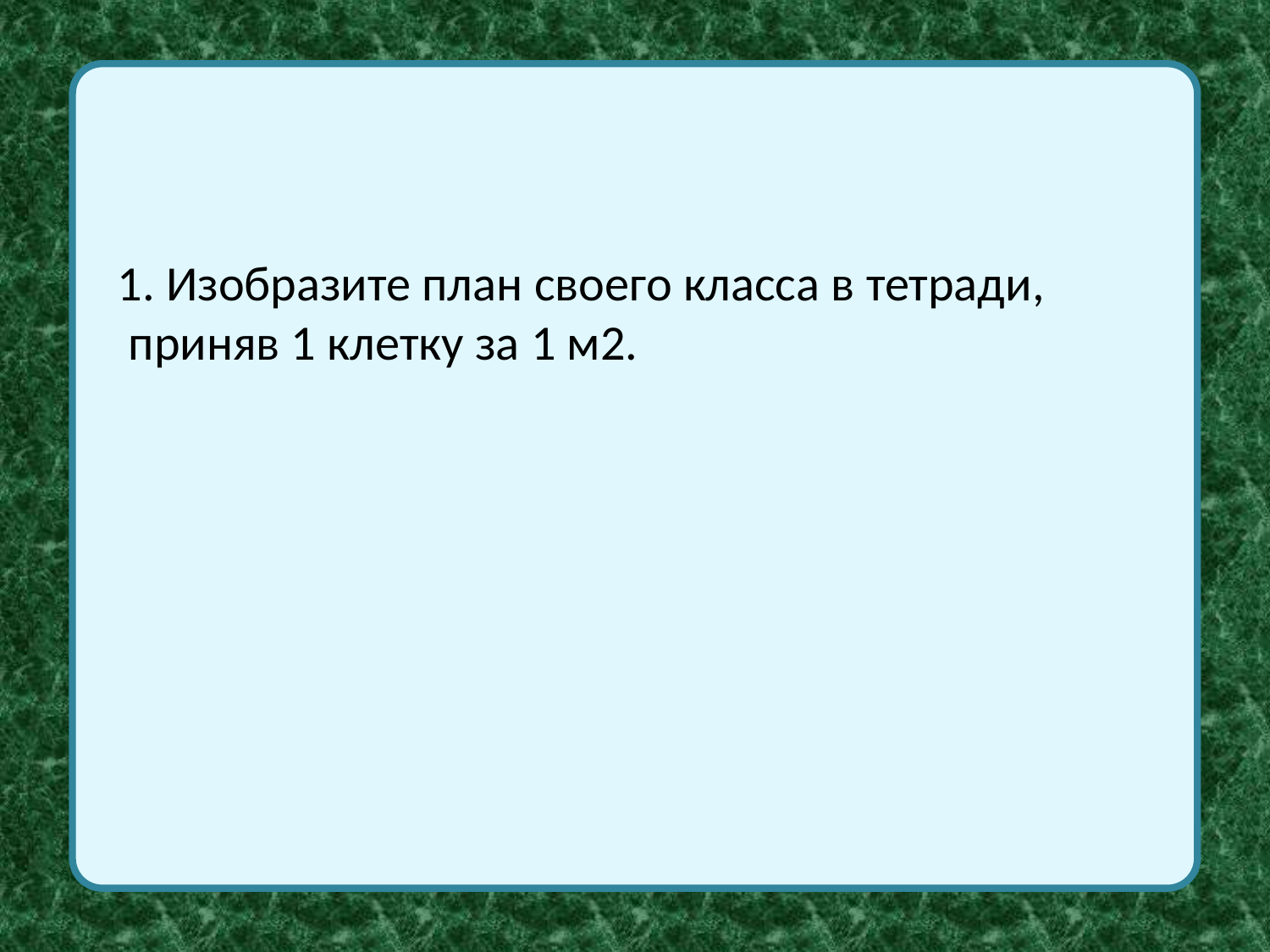

1. Изобразите план своего класса в тетради,
 приняв 1 клетку за 1 м2.